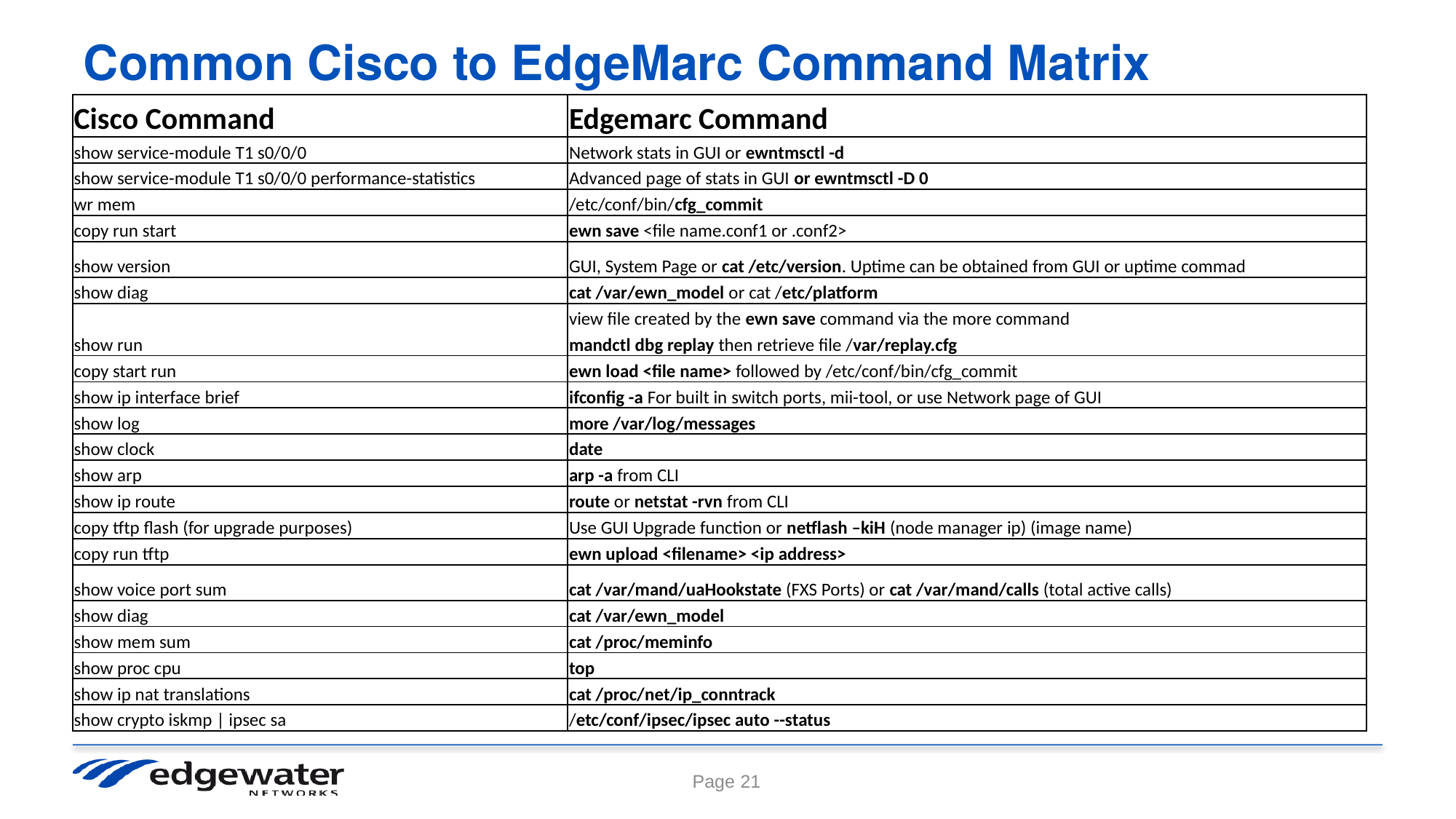

# Common Cisco to EdgeMarc Command Matrix
| Cisco Command | Edgemarc Command |
| --- | --- |
| show service-module T1 s0/0/0 | Network stats in GUI or ewntmsctl -d |
| show service-module T1 s0/0/0 performance-statistics | Advanced page of stats in GUI or ewntmsctl -D 0 |
| wr mem | /etc/conf/bin/cfg\_commit |
| copy run start | ewn save <file name.conf1 or .conf2> |
| show version | GUI, System Page or cat /etc/version. Uptime can be obtained from GUI or uptime commad |
| show diag | cat /var/ewn\_model or cat /etc/platform |
| show run | view file created by the ewn save command via the more command |
|  | mandctl dbg replay then retrieve file /var/replay.cfg |
| copy start run | ewn load <file name> followed by /etc/conf/bin/cfg\_commit |
| show ip interface brief | ifconfig -a For built in switch ports, mii-tool, or use Network page of GUI |
| show log | more /var/log/messages |
| show clock | date |
| show arp | arp -a from CLI |
| show ip route | route or netstat -rvn from CLI |
| copy tftp flash (for upgrade purposes) | Use GUI Upgrade function or netflash –kiH (node manager ip) (image name) |
| copy run tftp | ewn upload <filename> <ip address> |
| show voice port sum | cat /var/mand/uaHookstate (FXS Ports) or cat /var/mand/calls (total active calls) |
| show diag | cat /var/ewn\_model |
| show mem sum | cat /proc/meminfo |
| show proc cpu | top |
| show ip nat translations | cat /proc/net/ip\_conntrack |
| show crypto iskmp | ipsec sa | /etc/conf/ipsec/ipsec auto --status |
Page 21